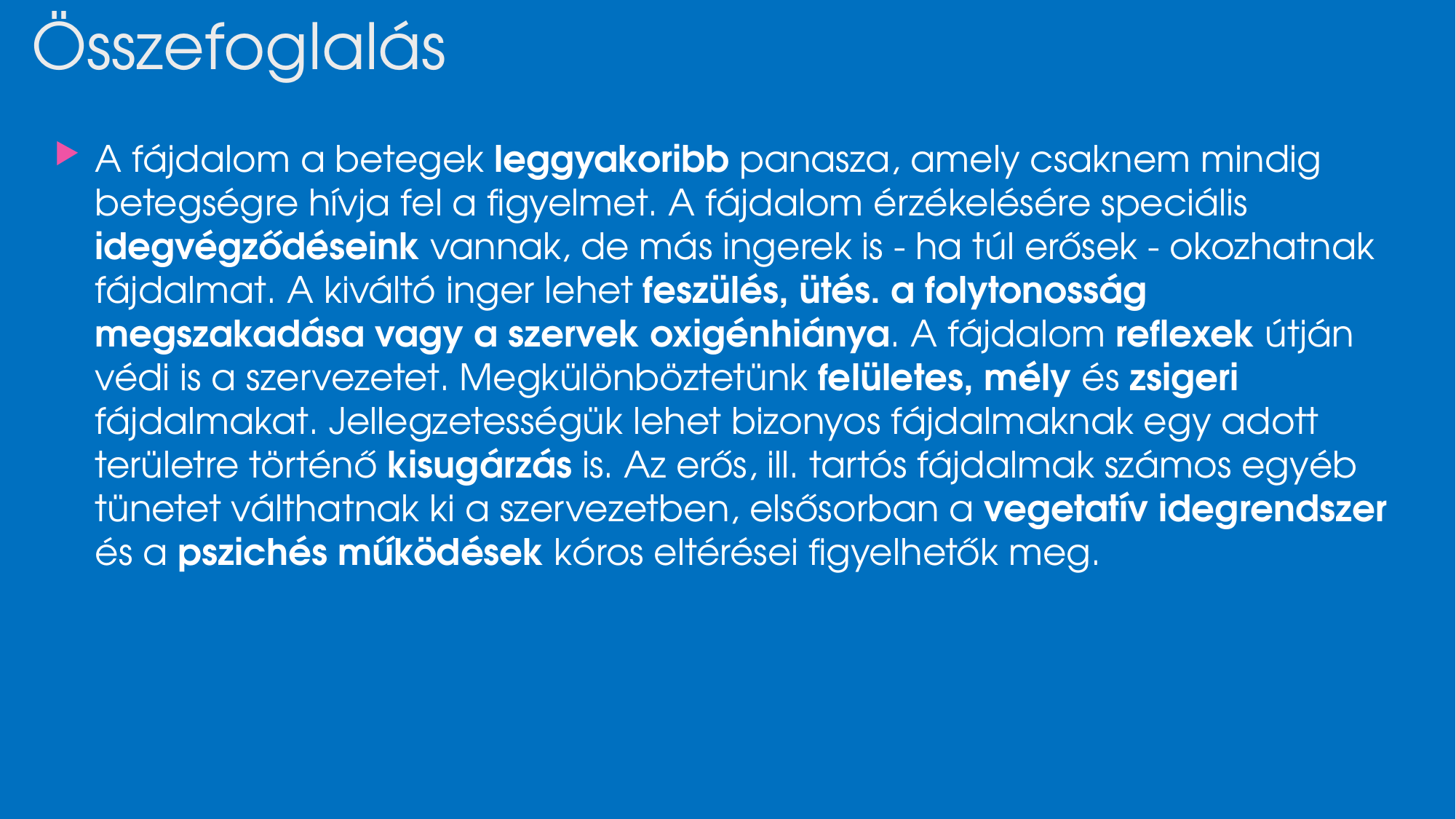

# Összefoglalás
A fájdalom a betegek leggyakoribb panasza, amely csaknem mindig betegségre hívja fel a figyelmet. A fájdalom érzékelésére speciális idegvégződéseink vannak, de más ingerek is - ha túl erősek - okozhatnak fájdalmat. A kiváltó inger lehet feszülés, ütés. a folytonosság megszakadása vagy a szervek oxigénhiánya. A fájdalom reflexek útján védi is a szervezetet. Megkülönböztetünk felületes, mély és zsigeri fájdalmakat. Jellegzetességük lehet bizonyos fájdalmaknak egy adott területre történő kisugárzás is. Az erős, ill. tartós fájdalmak számos egyéb tünetet válthatnak ki a szervezetben, elsősorban a vegetatív idegrendszer és a pszichés működések kóros eltérései figyelhetők meg.